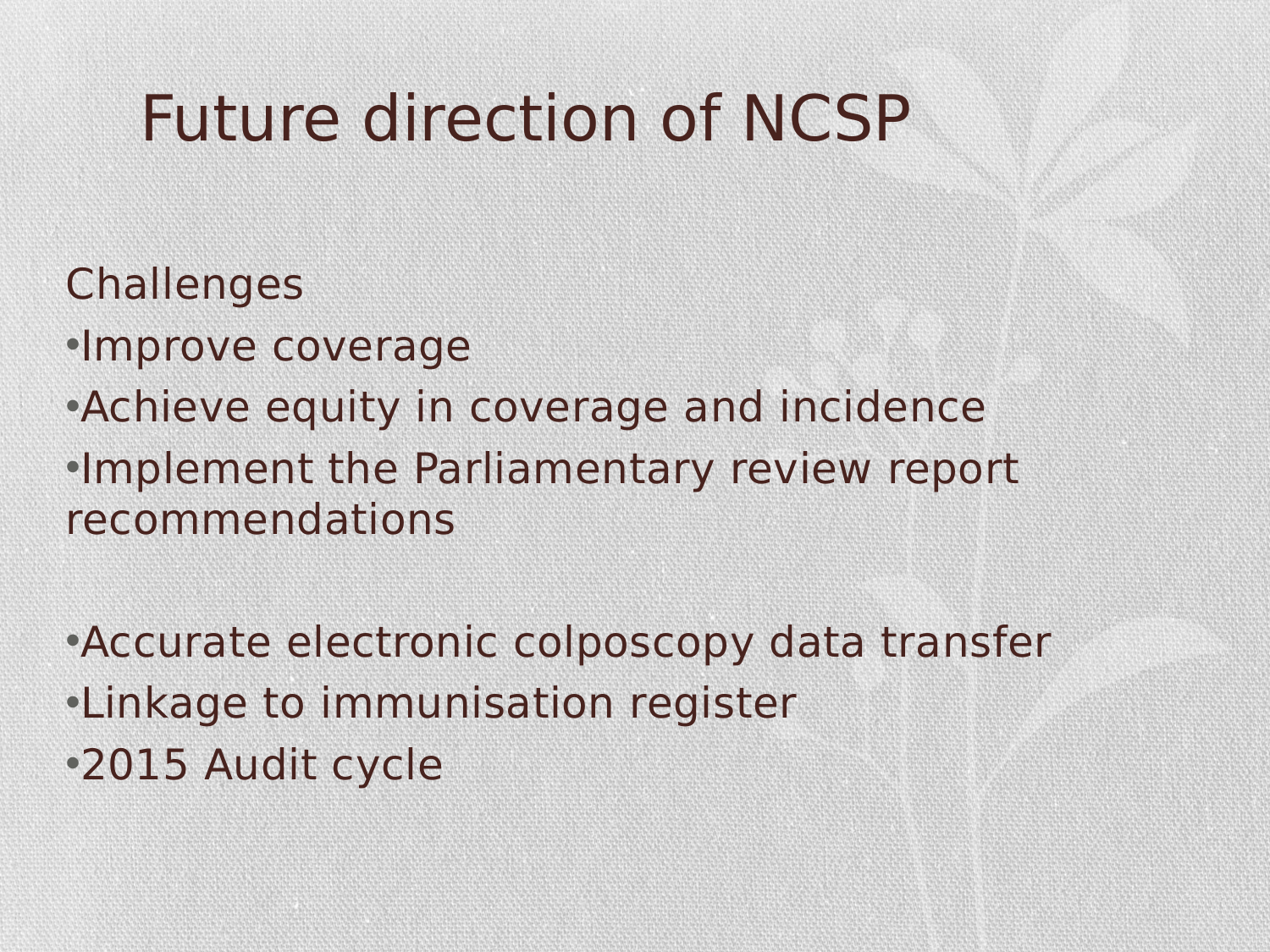

# Future direction of NCSP
Challenges
Improve coverage
Achieve equity in coverage and incidence
Implement the Parliamentary review report     	recommendations

Accurate electronic colposcopy data transfer
Linkage to immunisation register
2015 Audit cycle